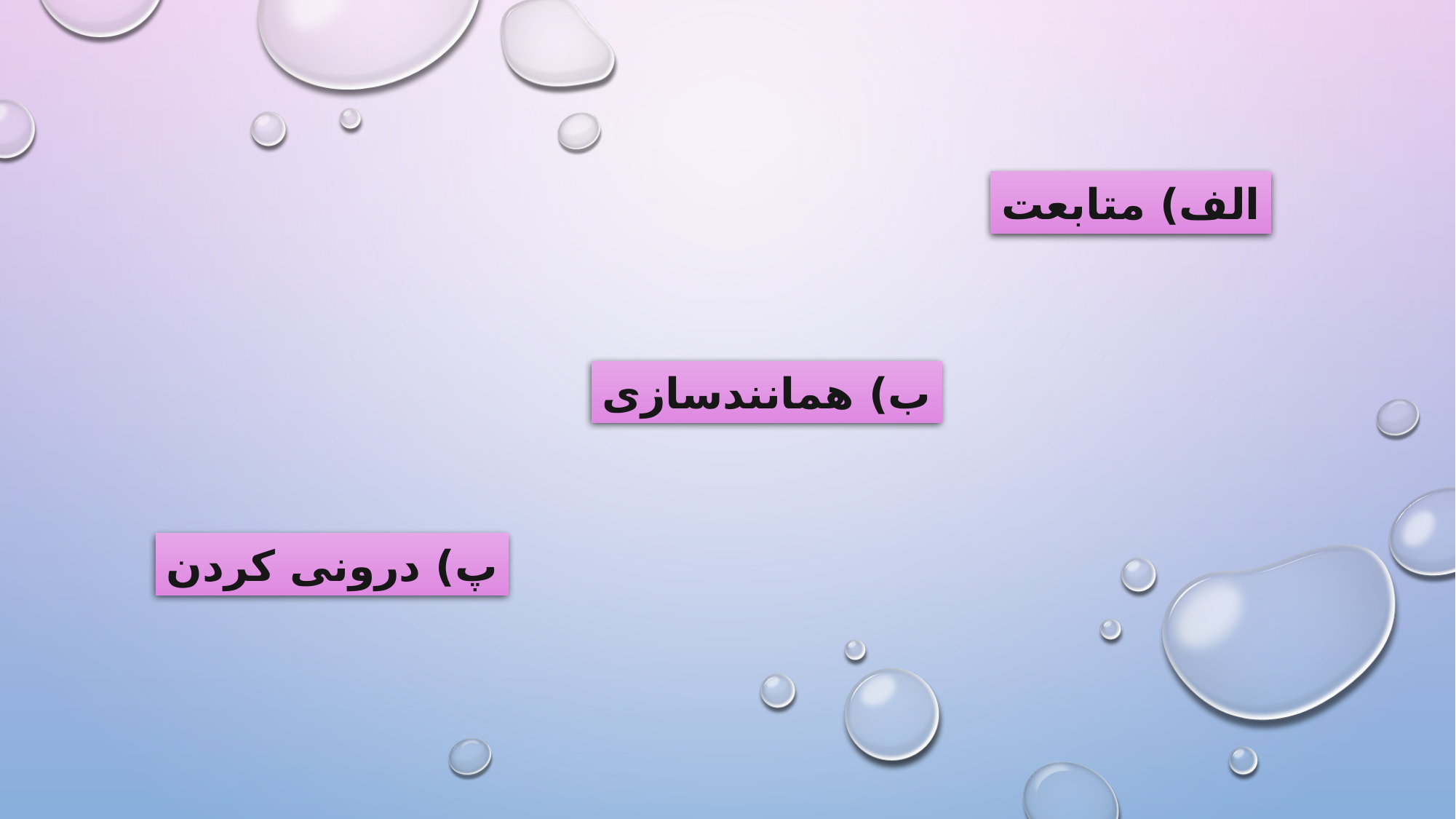

الف) متابعت
ب) همانندسازی
پ) درونی کردن